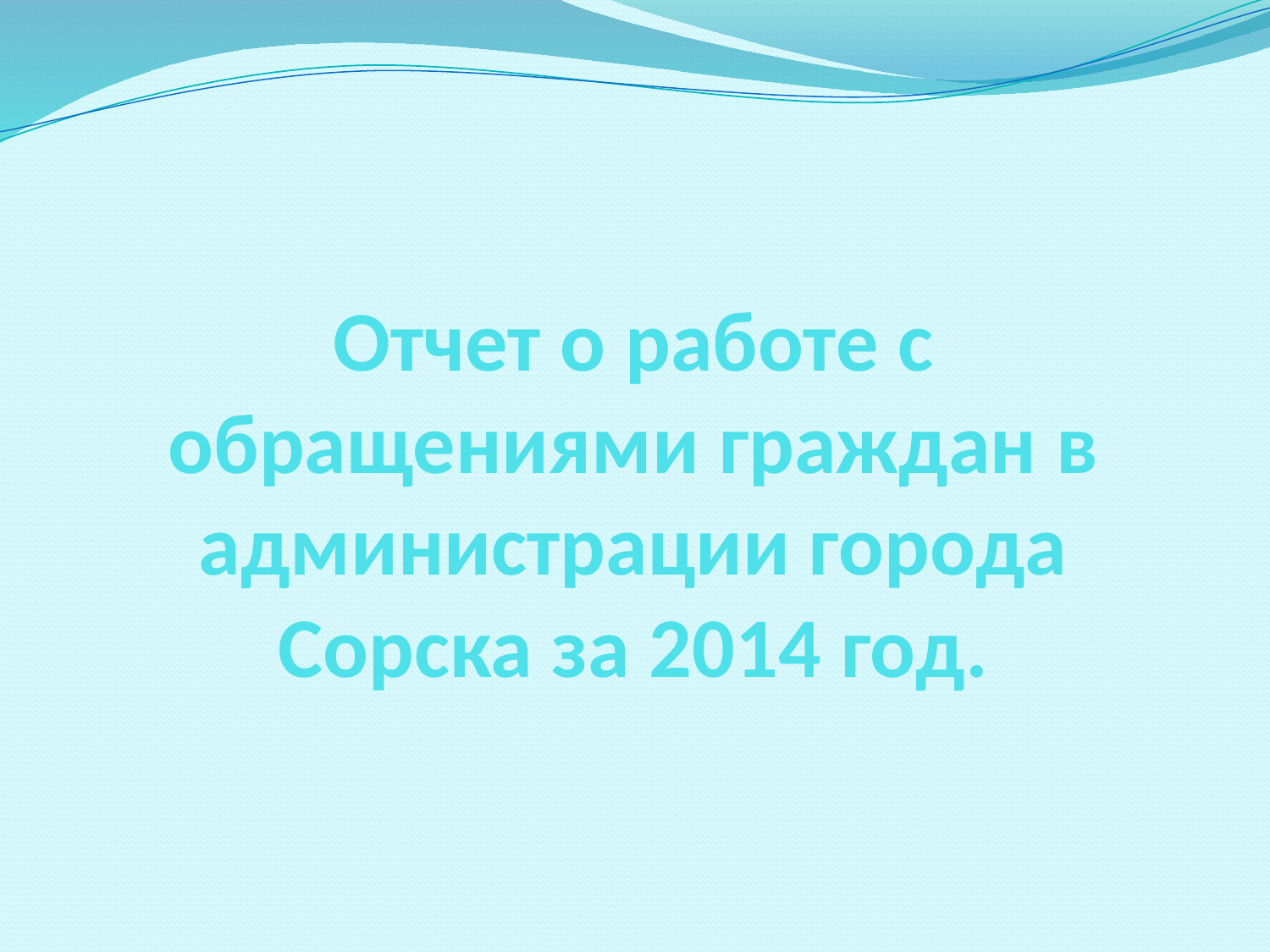

# Отчет о работе с обращениями граждан в администрации города Сорска за 2014 год.